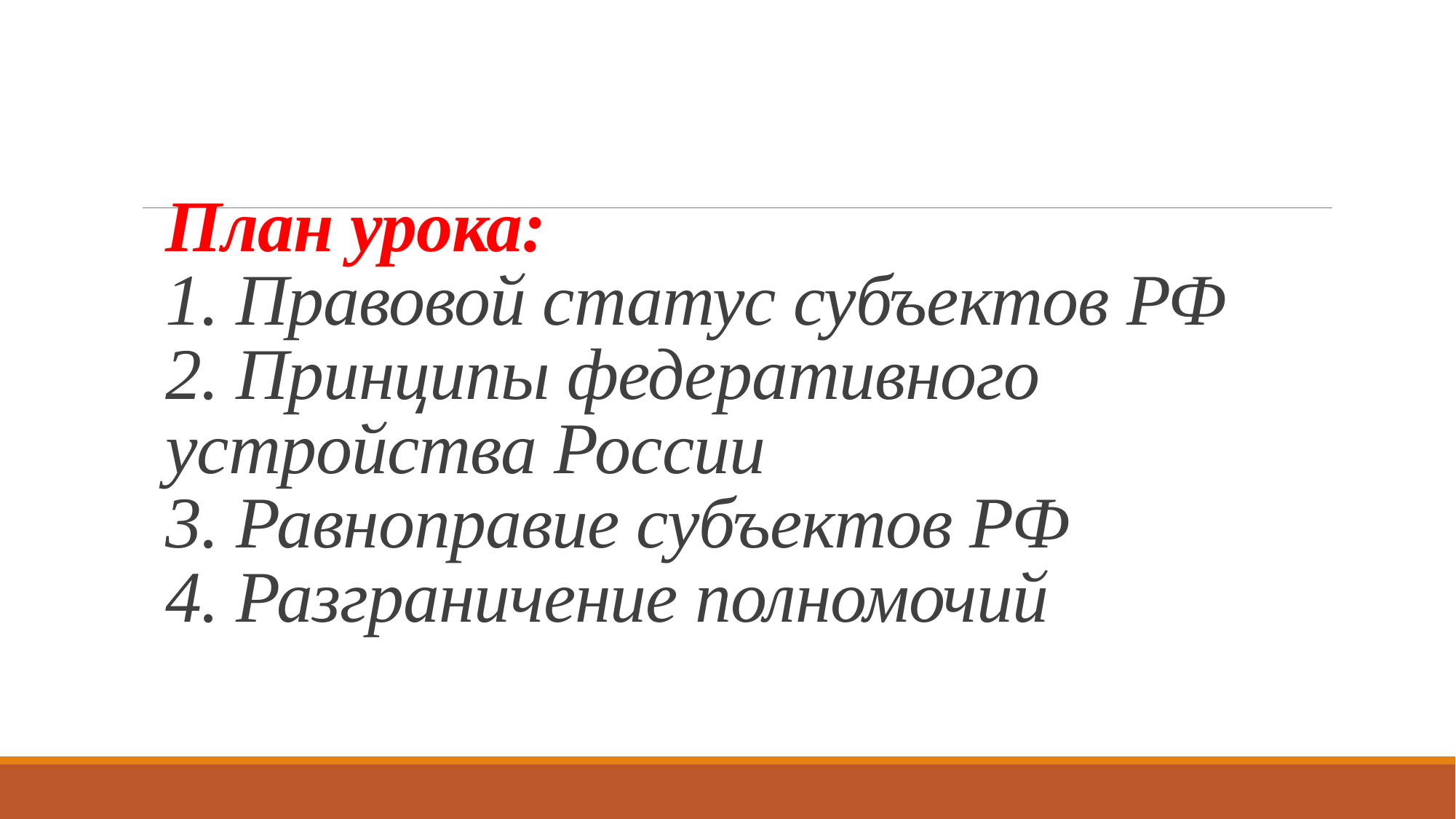

# План урока: 1. Правовой статус субъектов РФ 2. Принципы федеративного устройства России 3. Равноправие субъектов РФ 4. Разграничение полномочий